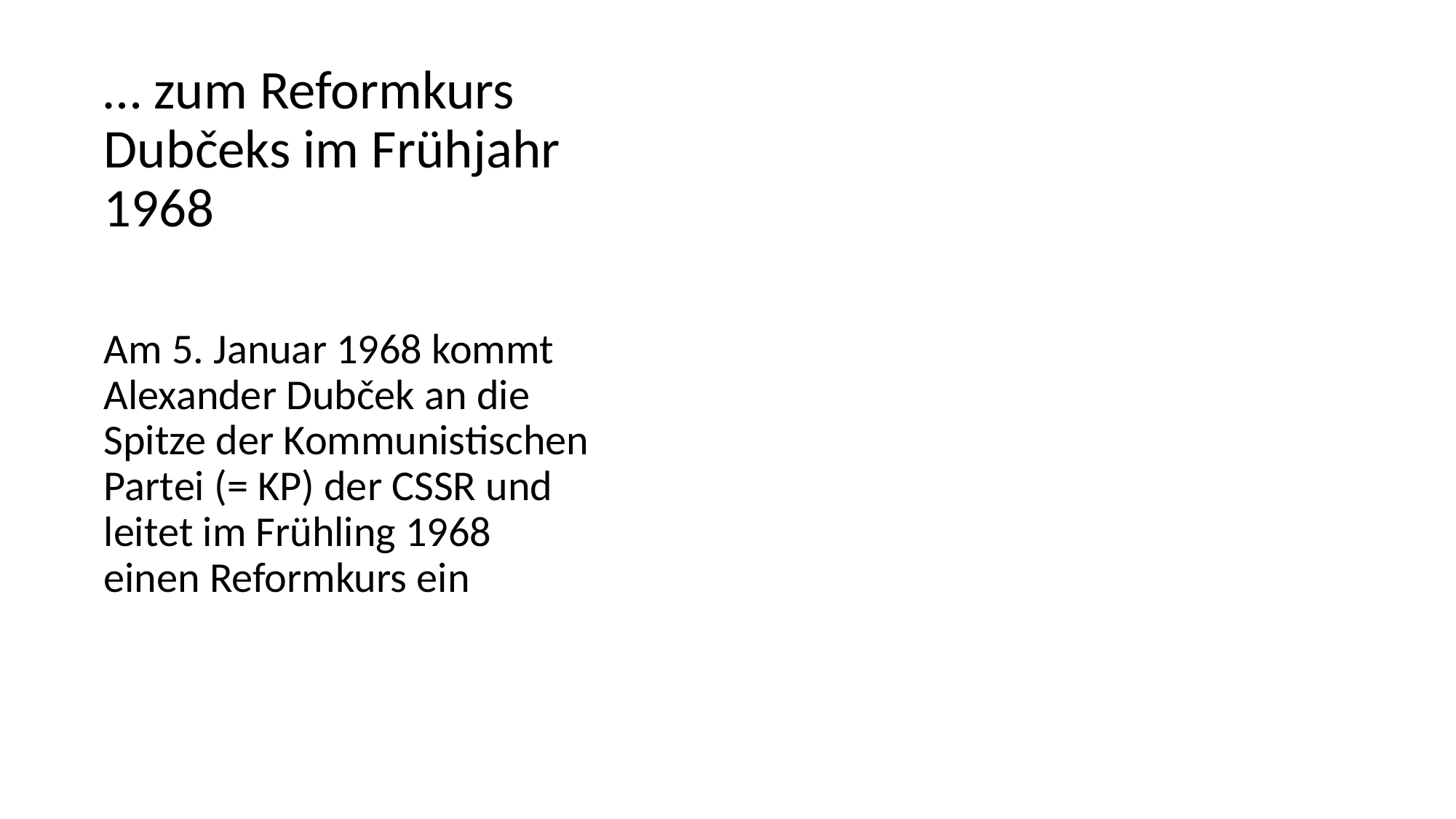

… zum Reformkurs Dubčeks im Frühjahr 1968
Am 5. Januar 1968 kommt Alexander Dubček an die Spitze der Kommunistischen Partei (= KP) der CSSR und leitet im Frühling 1968 einen Reformkurs ein